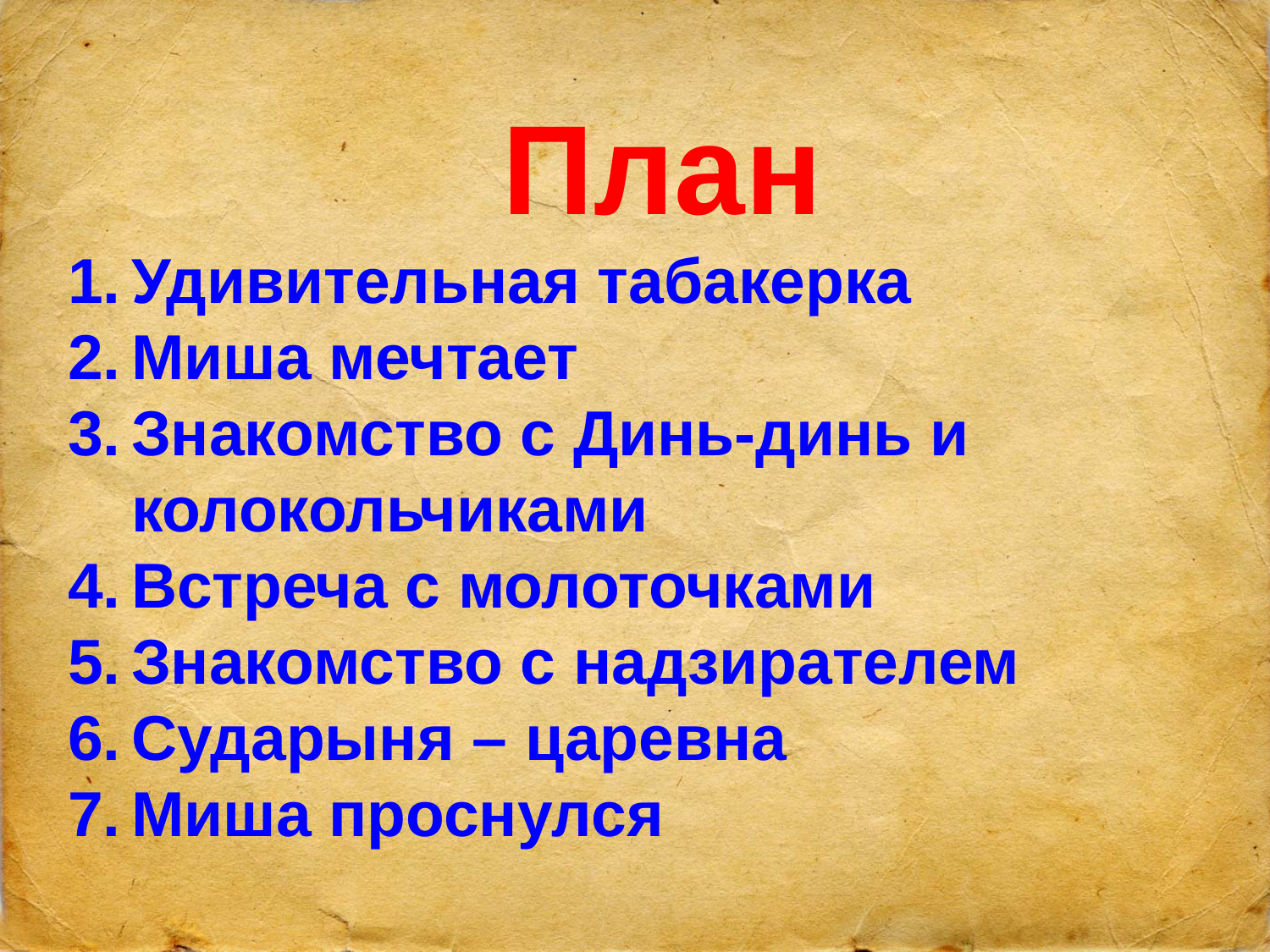

План
Удивительная табакерка
Миша мечтает
Знакомство с Динь-динь и колокольчиками
Встреча с молоточками
Знакомство с надзирателем
Сударыня – царевна
Миша проснулся